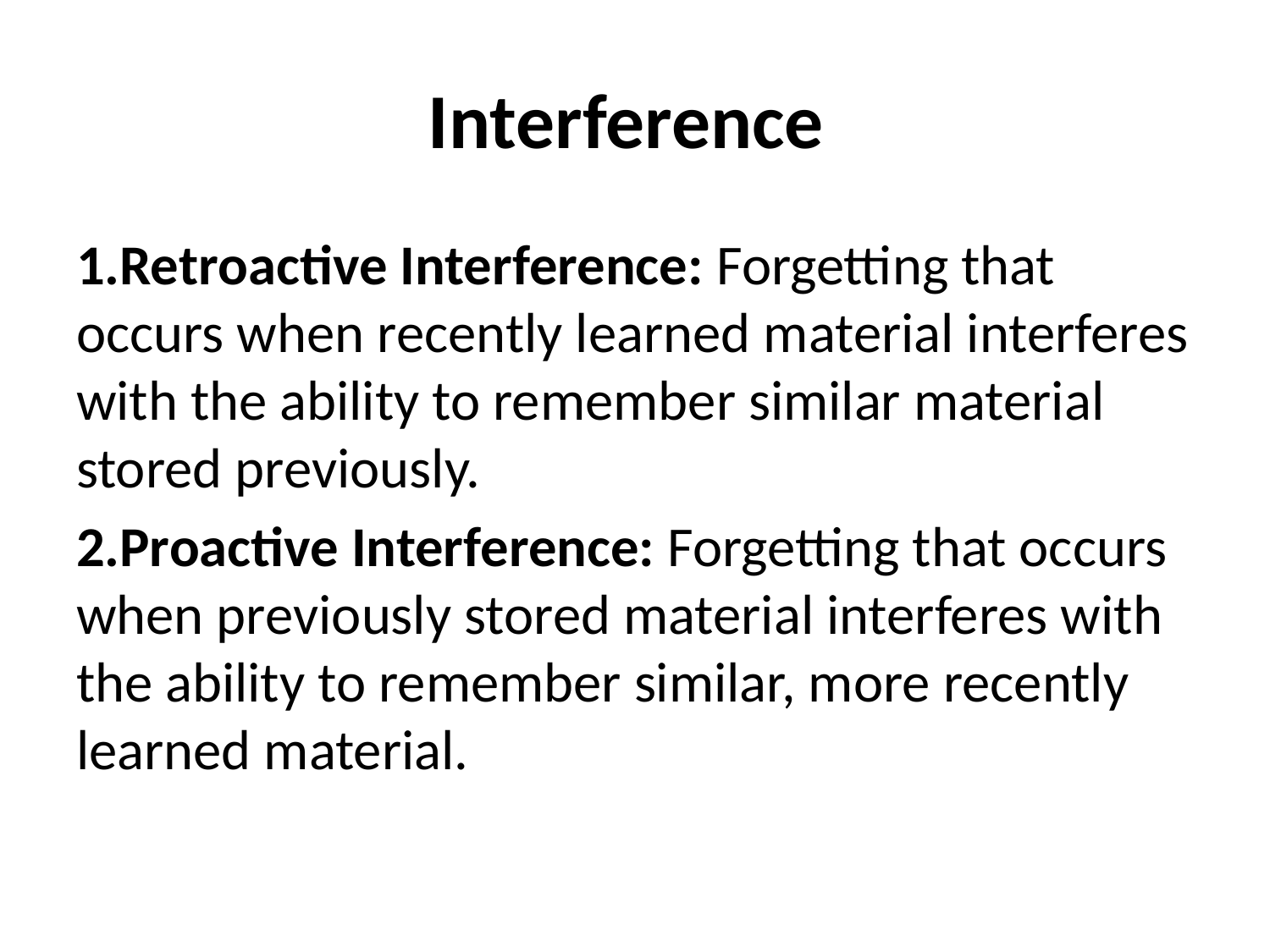

# Interference
1.Retroactive Interference: Forgetting that occurs when recently learned material interferes with the ability to remember similar material stored previously.
2.Proactive Interference: Forgetting that occurs when previously stored material interferes with the ability to remember similar, more recently learned material.